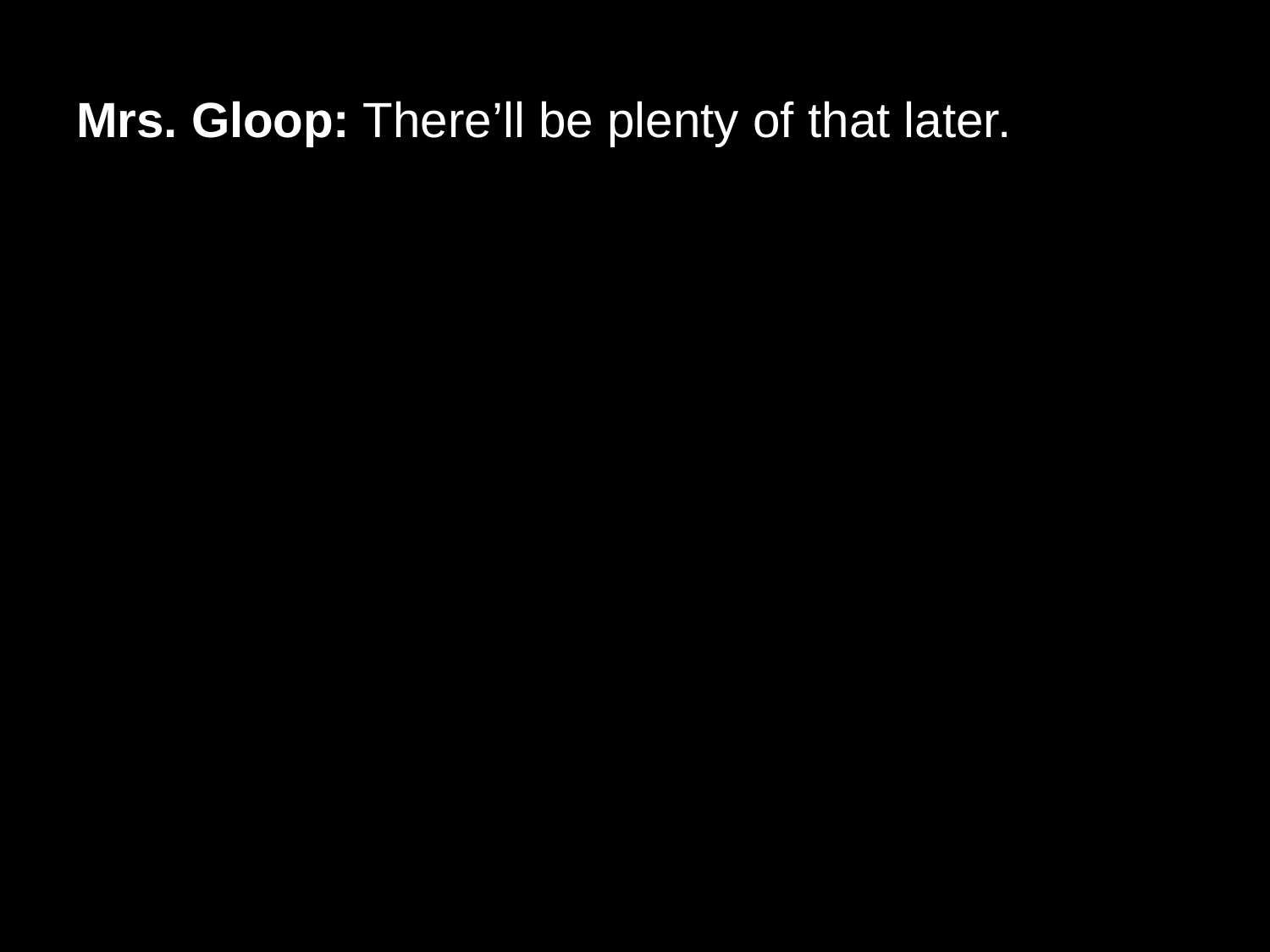

# Mrs. Gloop: There’ll be plenty of that later.